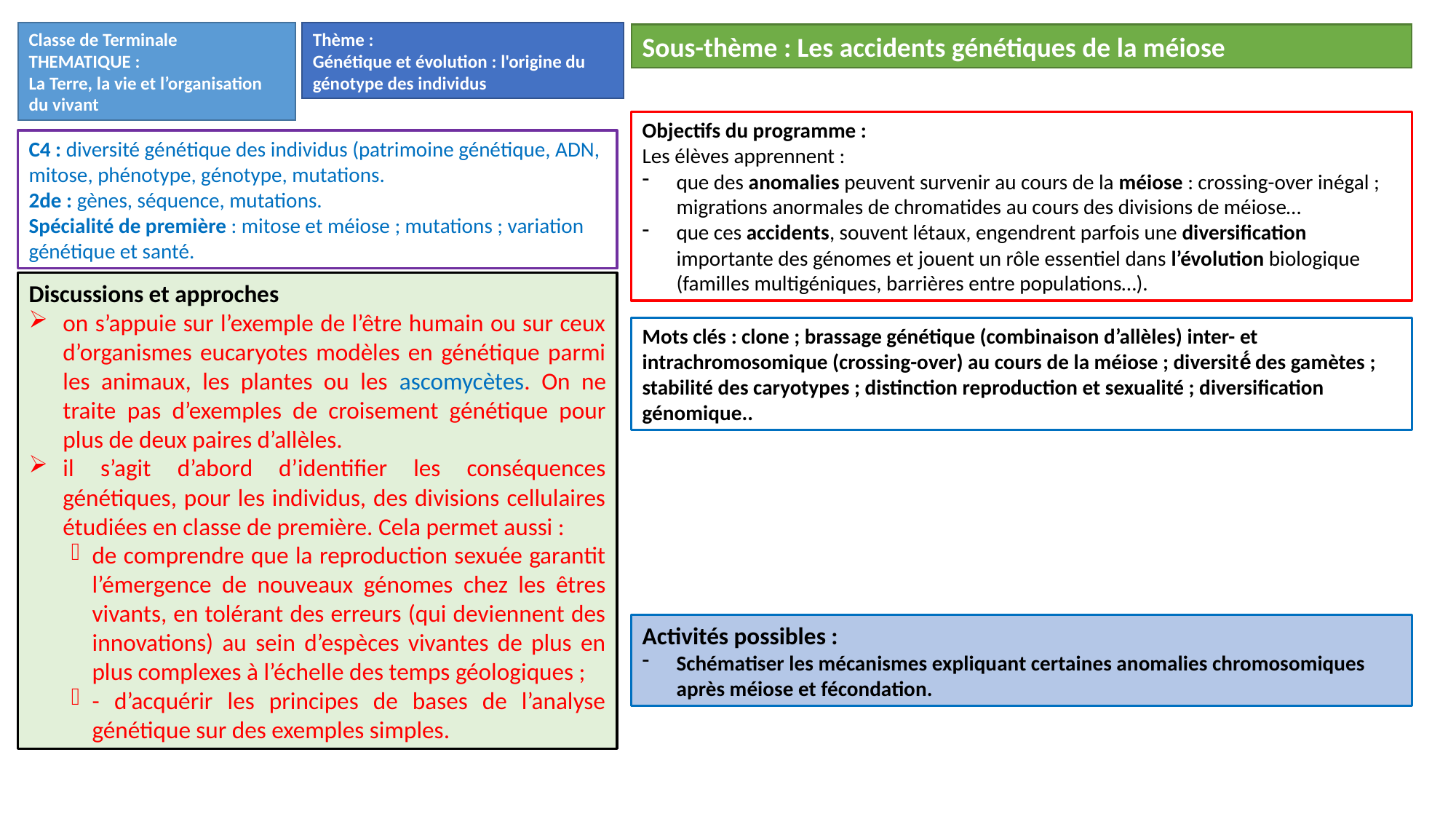

Classe de Terminale
THEMATIQUE :
La Terre, la vie et l’organisation du vivant
Thème :
Génétique et évolution : l'origine du génotype des individus
Sous-thème : Les accidents génétiques de la méiose
Objectifs du programme :
Les élèves apprennent :
que des anomalies peuvent survenir au cours de la méiose : crossing-over inégal ; migrations anormales de chromatides au cours des divisions de méiose…
que ces accidents, souvent létaux, engendrent parfois une diversification importante des génomes et jouent un rôle essentiel dans l’évolution biologique (familles multigéniques, barrières entre populations…).
C4 : diversité génétique des individus (patrimoine génétique, ADN, mitose, phénotype, génotype, mutations.
2de : gènes, séquence, mutations.
Spécialité de première : mitose et méiose ; mutations ; variation génétique et santé.
Discussions et approches
on s’appuie sur l’exemple de l’être humain ou sur ceux d’organismes eucaryotes modèles en génétique parmi les animaux, les plantes ou les ascomycètes. On ne traite pas d’exemples de croisement génétique pour plus de deux paires d’allèles.
il s’agit d’abord d’identifier les conséquences génétiques, pour les individus, des divisions cellulaires étudiées en classe de première. Cela permet aussi :
de comprendre que la reproduction sexuée garantit l’émergence de nouveaux génomes chez les êtres vivants, en tolérant des erreurs (qui deviennent des innovations) au sein d’espèces vivantes de plus en plus complexes à l’échelle des temps géologiques ;
- d’acquérir les principes de bases de l’analyse génétique sur des exemples simples.
Mots clés : clone ; brassage génétique (combinaison d’allèles) inter- et intrachromosomique (crossing-over) au cours de la méiose ; diversité́ des gamètes ; stabilité des caryotypes ; distinction reproduction et sexualité ; diversification génomique..
Activités possibles :
Schématiser les mécanismes expliquant certaines anomalies chromosomiques après méiose et fécondation.